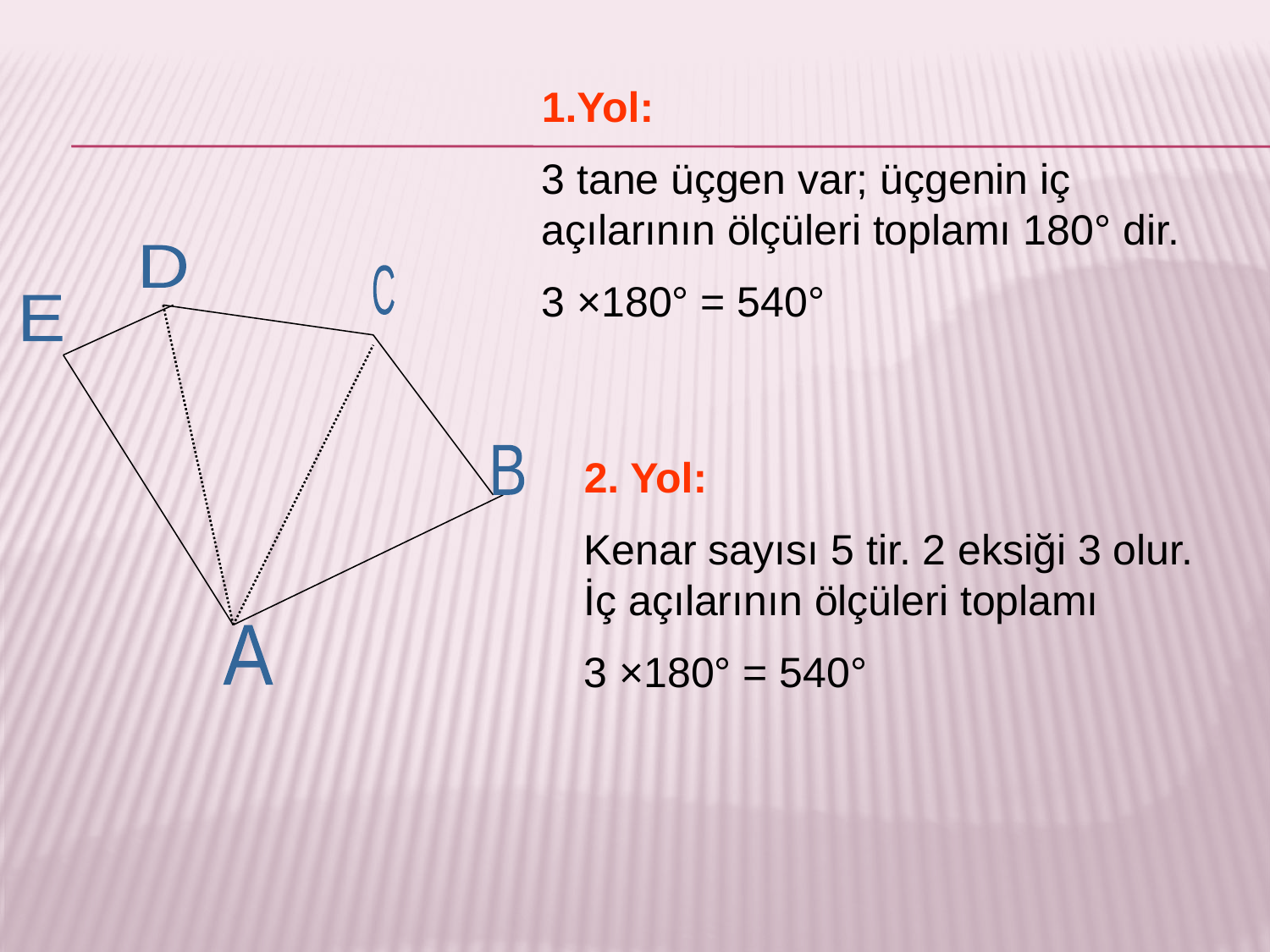

1.Yol:
3 tane üçgen var; üçgenin iç açılarının ölçüleri toplamı 180° dir.
3 ×180° = 540°

D
C
E

2. Yol:
Kenar sayısı 5 tir. 2 eksiği 3 olur. İç açılarının ölçüleri toplamı
3 ×180° = 540°

B

A